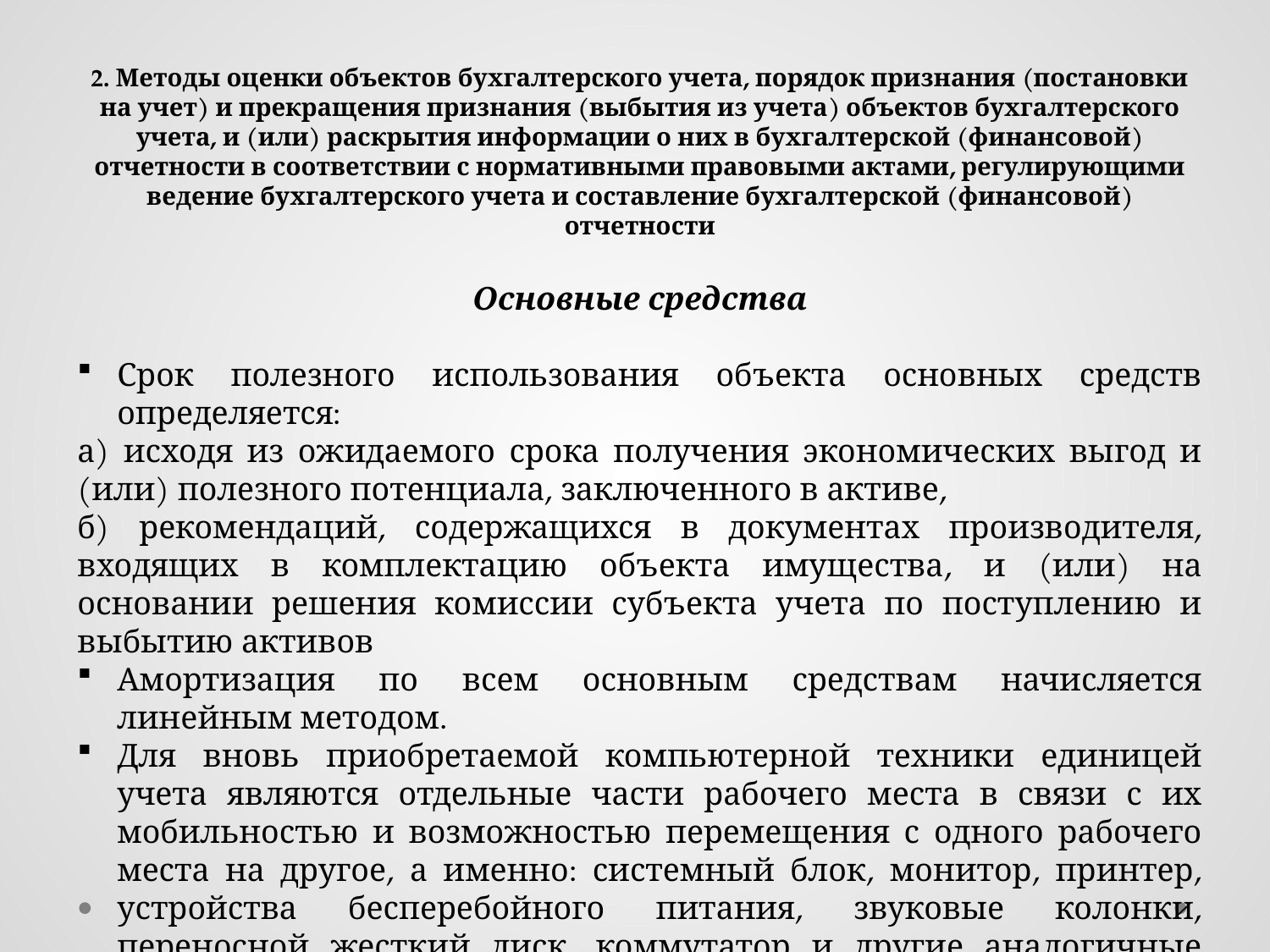

2. Методы оценки объектов бухгалтерского учета, порядок признания (постановки на учет) и прекращения признания (выбытия из учета) объектов бухгалтерского учета, и (или) раскрытия информации о них в бухгалтерской (финансовой) отчетности в соответствии с нормативными правовыми актами, регулирующими ведение бухгалтерского учета и составление бухгалтерской (финансовой) отчетности

Основные средства

Срок полезного использования объекта основных средств определяется:
а) исходя из ожидаемого срока получения экономических выгод и (или) полезного потенциала, заключенного в активе,
б) рекомендаций, содержащихся в документах производителя, входящих в комплектацию объекта имущества, и (или) на основании решения комиссии субъекта учета по поступлению и выбытию активов
Амортизация по всем основным средствам начисляется линейным методом.
Для вновь приобретаемой компьютерной техники единицей учета являются отдельные части рабочего места в связи с их мобильностью и возможностью перемещения с одного рабочего места на другое, а именно: системный блок, монитор, принтер, устройства бесперебойного питания, звуковые колонки, переносной жесткий диск, коммутатор и другие аналогичные устройства.